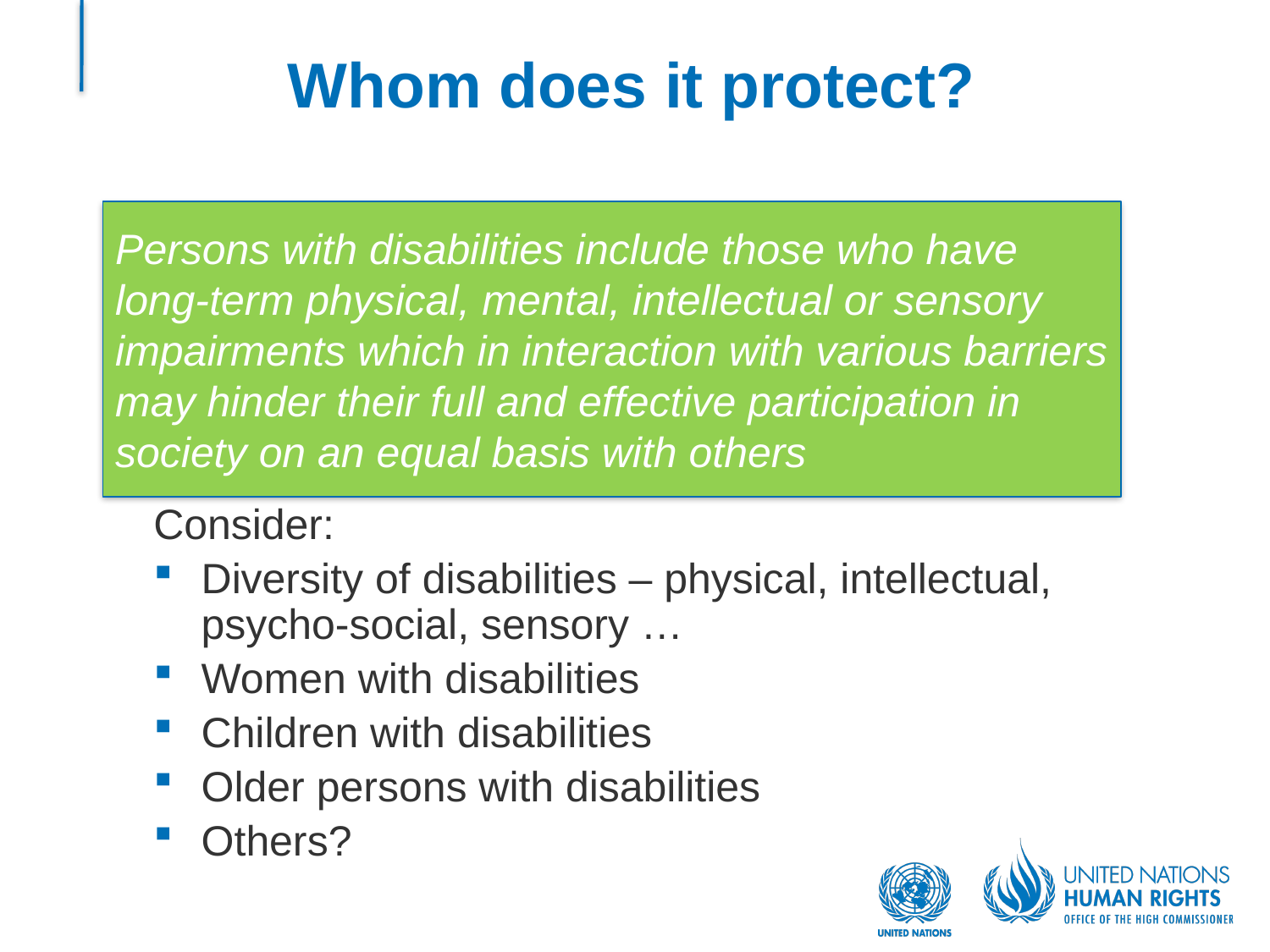

# Whom does it protect?
Persons with disabilities include those who have long-term physical, mental, intellectual or sensory impairments which in interaction with various barriers may hinder their full and effective participation in society on an equal basis with others
Consider:
Diversity of disabilities – physical, intellectual, psycho-social, sensory …
Women with disabilities
Children with disabilities
Older persons with disabilities
Others?